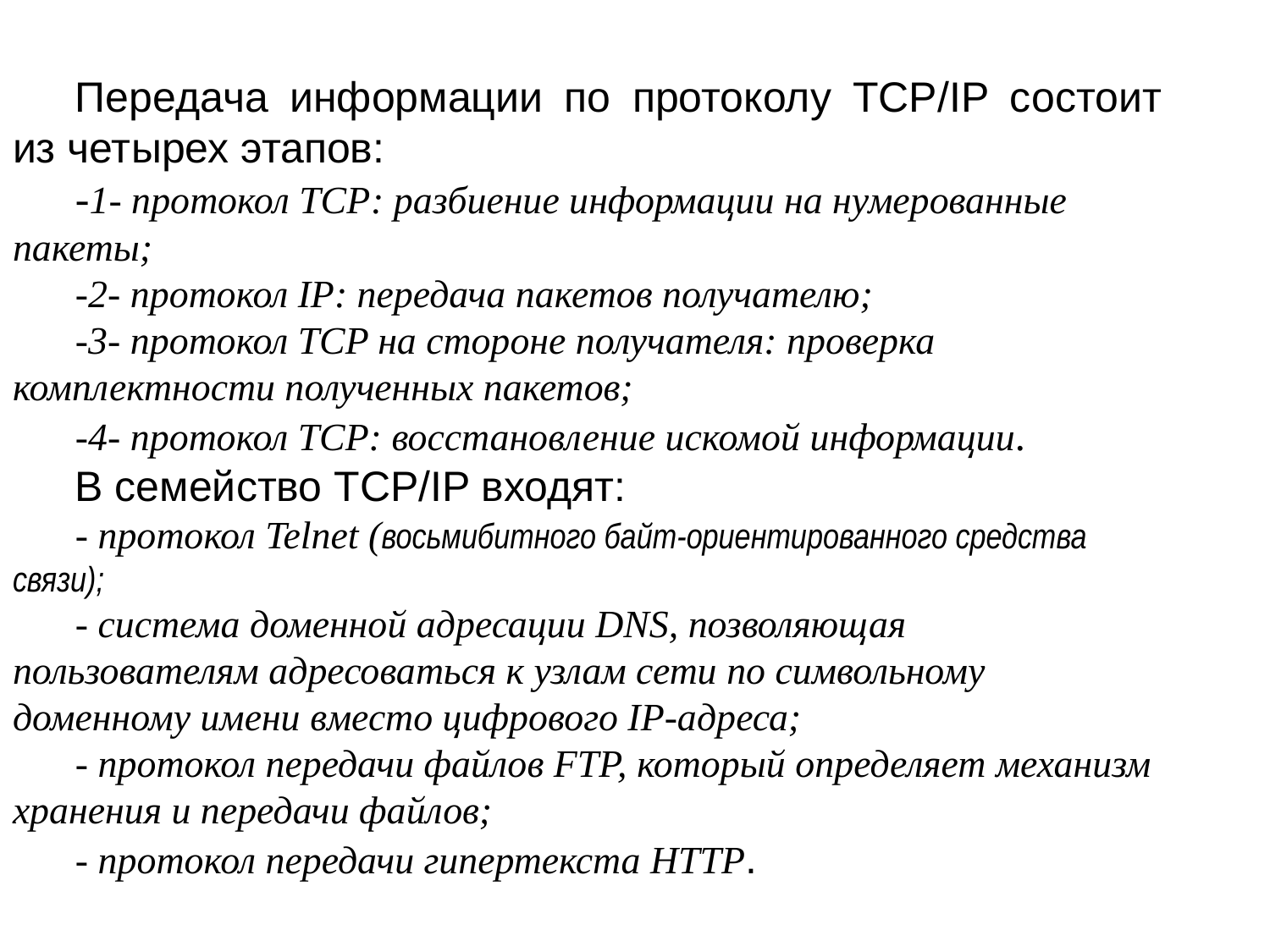

Передача информации по протоколу TCP/IP состоит из четырех этапов:
-1- протокол ТСР: разбиение информации на нумерованные пакеты;
-2- протокол IP: передача пакетов получателю;
-3- протокол TCP на стороне получателя: проверка комплектности полученных пакетов;
-4- протокол TCP: восстановление искомой информации.
В семейство TCP/IP входят:
- протокол Telnet (восьмибитного байт-ориентированного средства связи);
- система доменной адресации DNS, позволяющая пользователям адресоваться к узлам сети по символьному доменному имени вместо цифрового IP-адреса;
- протокол передачи файлов FTP, который определяет механизм хранения и передачи файлов;
- протокол передачи гипертекста HTTP.